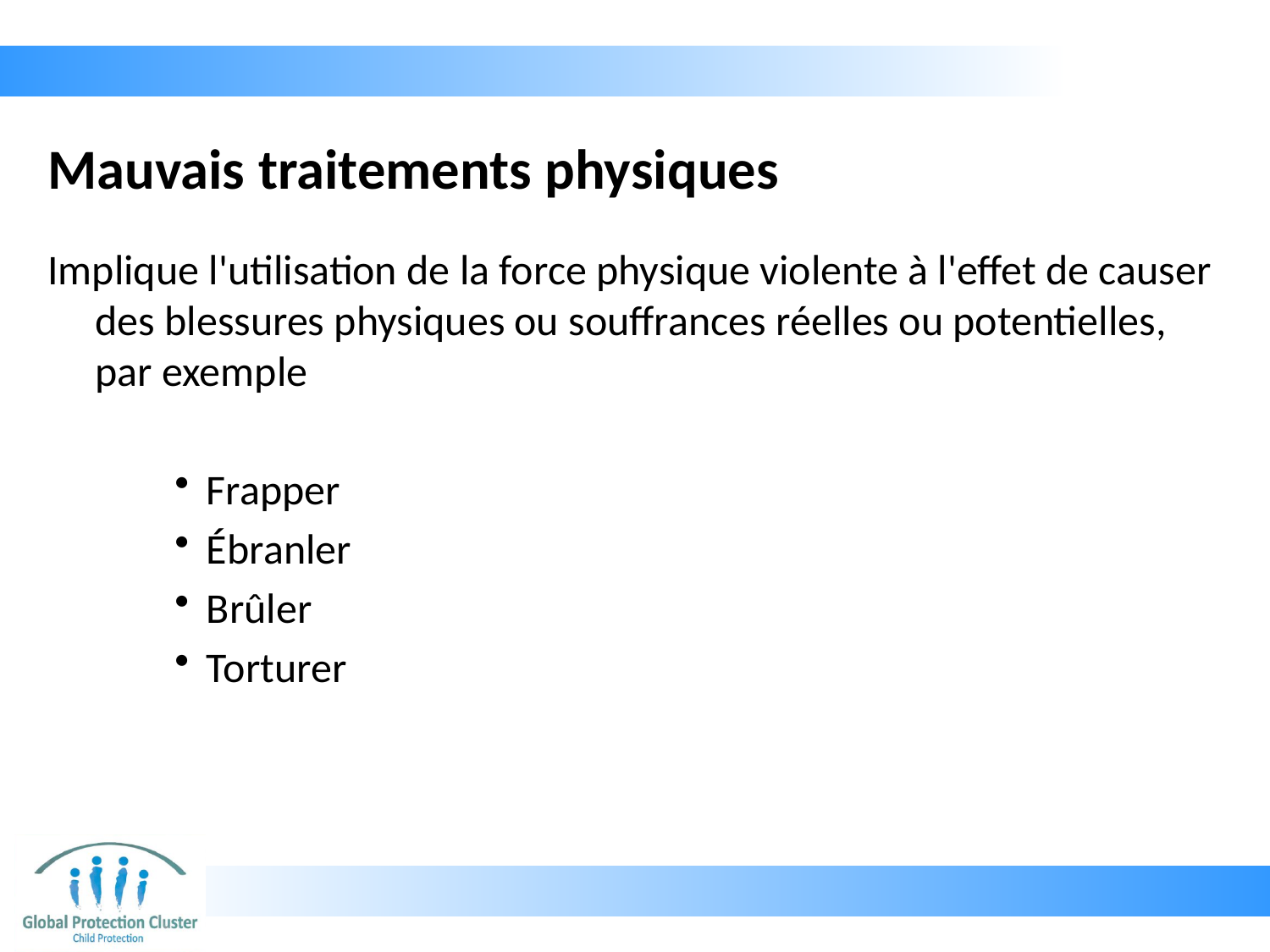

# Mauvais traitements physiques
Implique l'utilisation de la force physique violente à l'effet de causer des blessures physiques ou souffrances réelles ou potentielles, par exemple

Frapper
Ébranler
Brûler
Torturer